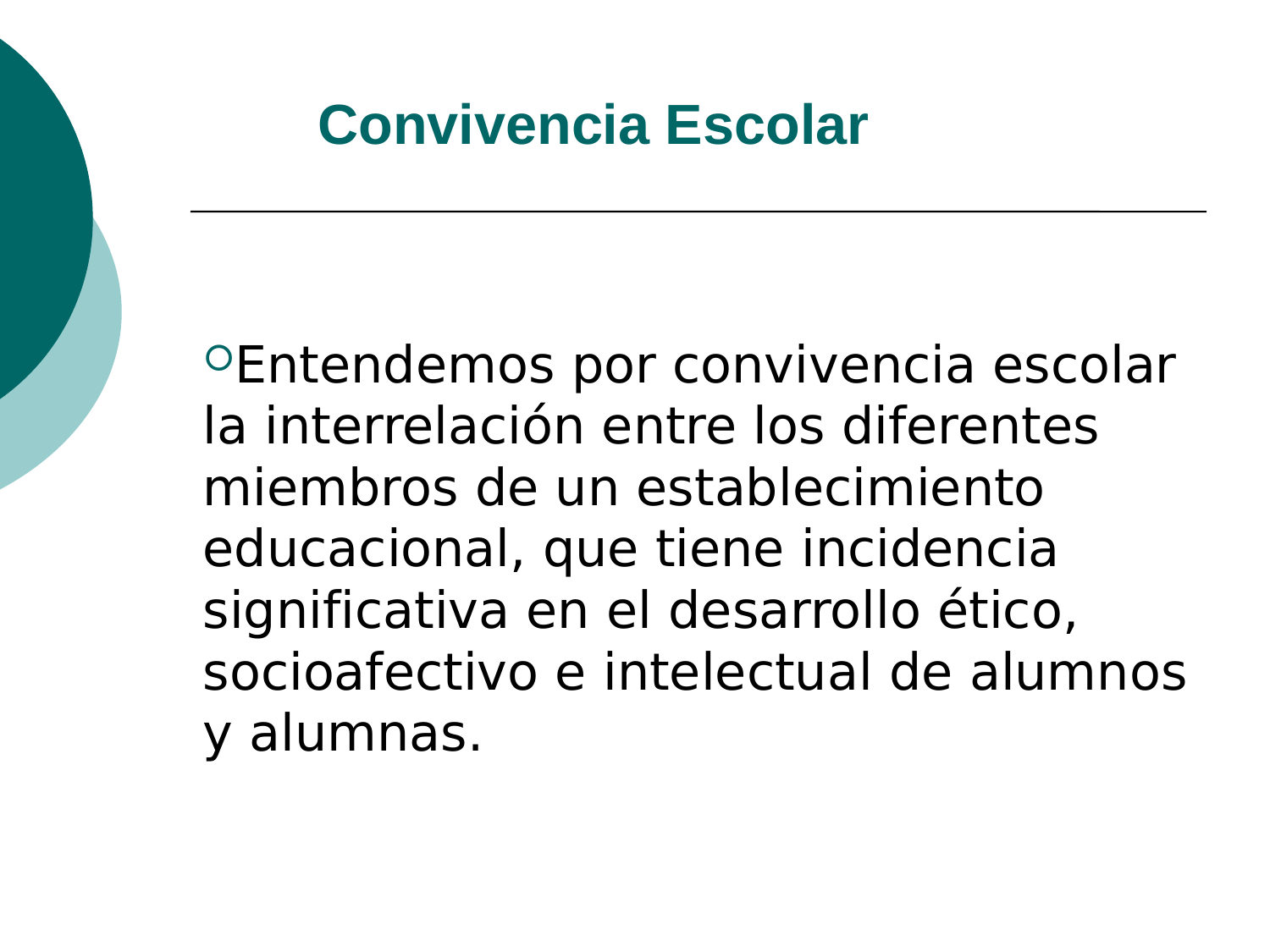

Entendemos por convivencia escolar la interrelación entre los diferentes miembros de un establecimiento educacional, que tiene incidencia significativa en el desarrollo ético, socioafectivo e intelectual de alumnos y alumnas.

Convivencia Escolar